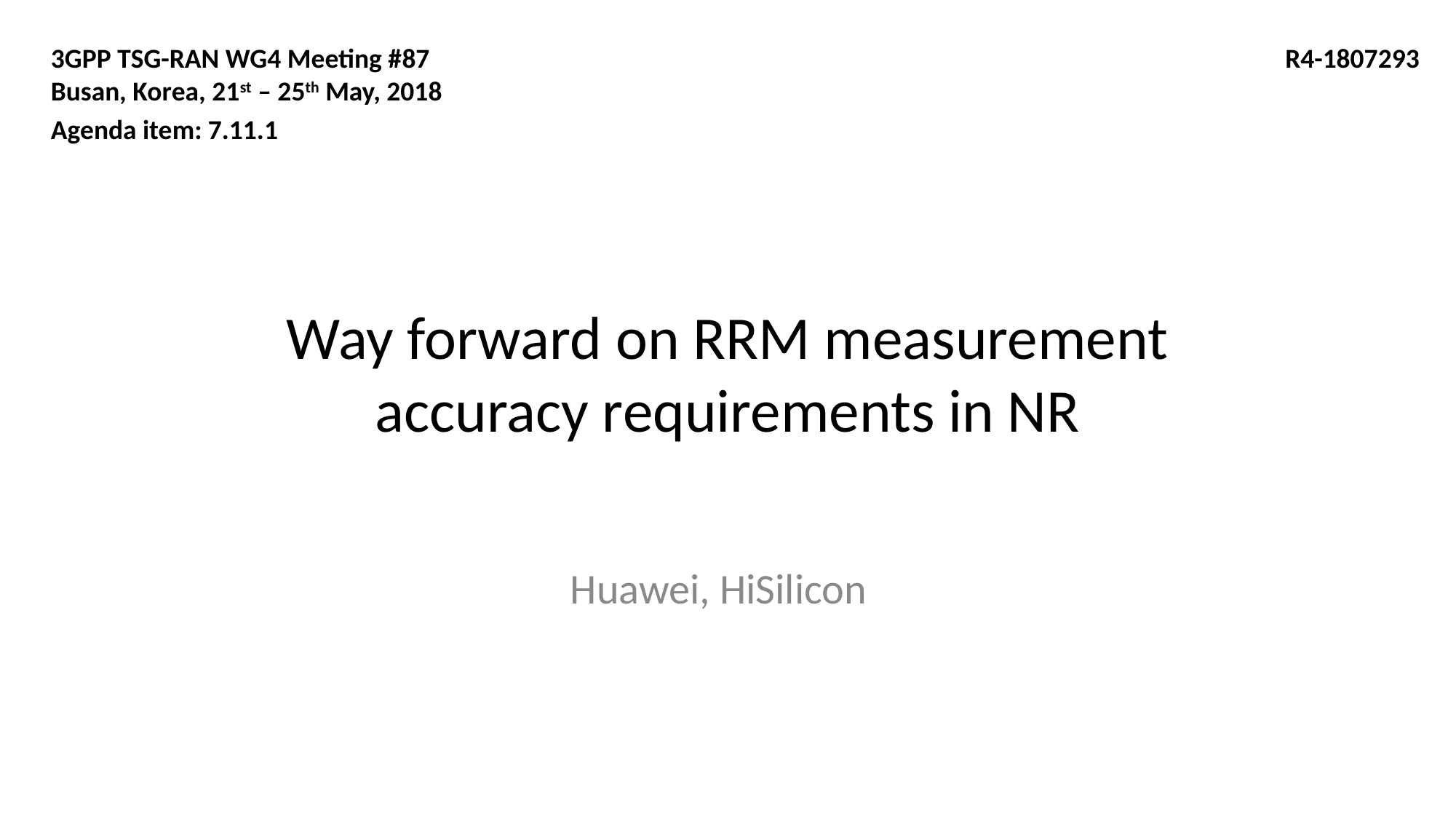

3GPP TSG-RAN WG4 Meeting #87
Busan, Korea, 21st – 25th May, 2018
Agenda item: 7.11.1
R4-1807293
# Way forward on RRM measurement accuracy requirements in NR
Huawei, HiSilicon